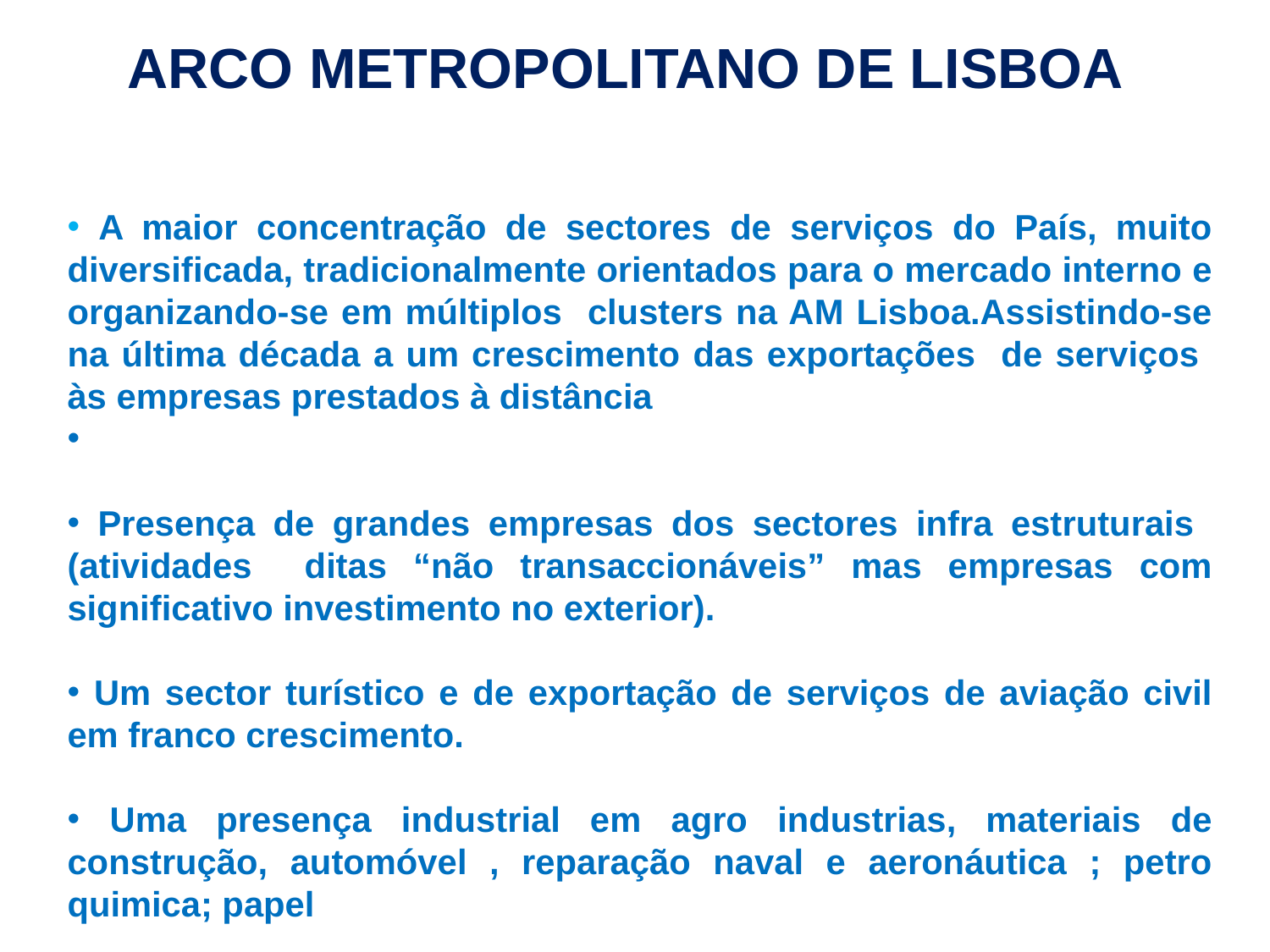

ARCO METROPOLITANO DE LISBOA

 A maior concentração de sectores de serviços do País, muito diversificada, tradicionalmente orientados para o mercado interno e organizando-se em múltiplos  clusters na AM Lisboa.Assistindo-se na última década a um crescimento das exportações  de serviços  às empresas prestados à distância

 Presença de grandes empresas dos sectores infra estruturais  (atividades  ditas “não transaccionáveis” mas empresas com significativo investimento no exterior).

 Um sector turístico e de exportação de serviços de aviação civil em franco crescimento.

 Uma presença industrial em agro industrias, materiais de construção, automóvel , reparação naval e aeronáutica ; petro quimica; papel